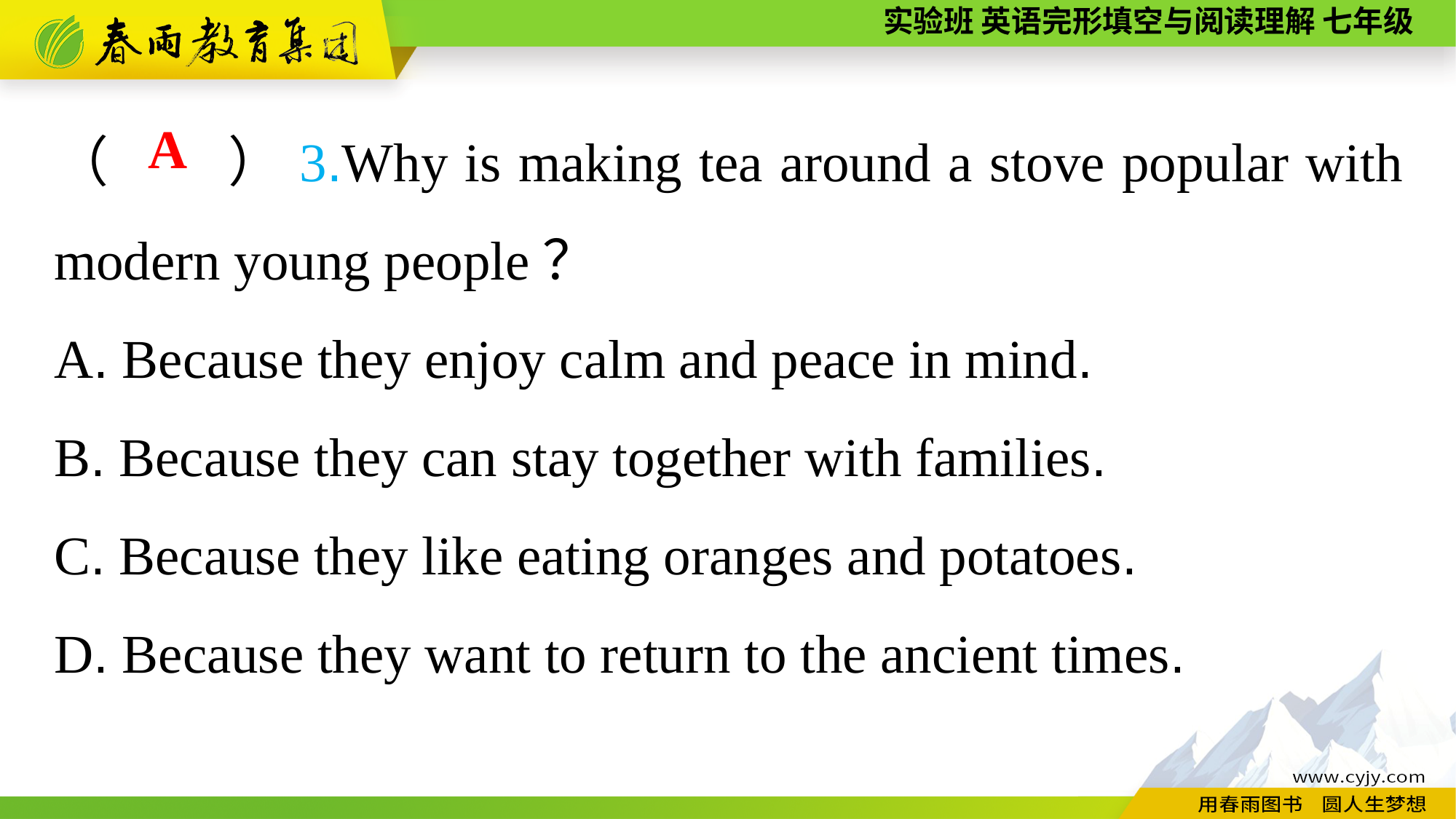

（　　）3.Why is making tea around a stove popular with modern young people？
A. Because they enjoy calm and peace in mind.
B. Because they can stay together with families.
C. Because they like eating oranges and potatoes.
D. Because they want to return to the ancient times.
A